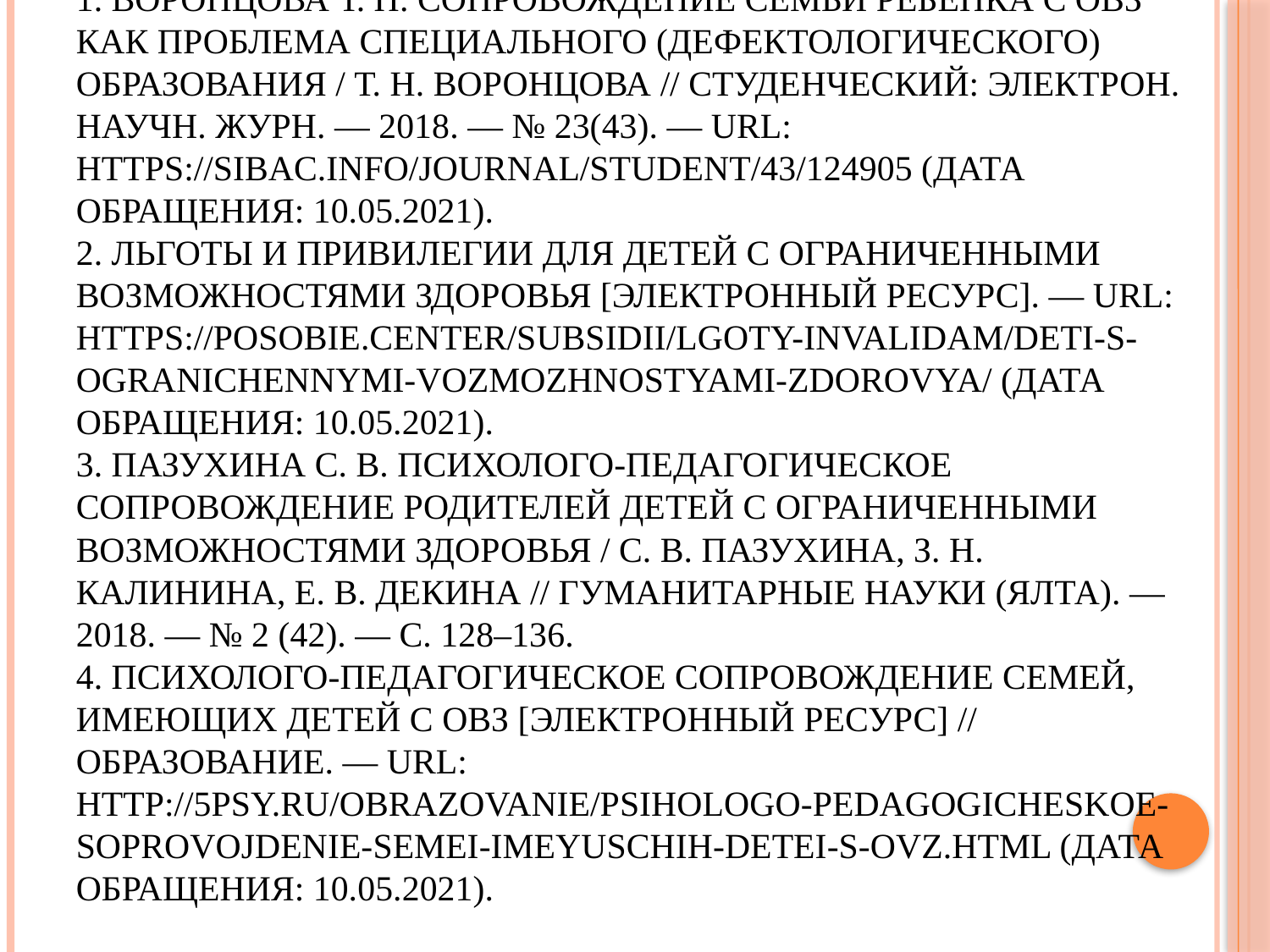

# Список литературы 1. Воронцова Т. Н. Сопровождение семьи ребенка с ОВЗ как проблема специального (дефектологического) образования / Т. Н. Воронцова // Студенческий: электрон. научн. журн. — 2018. — № 23(43). — URL: https://sibac.info/journal/student/43/124905 (дата обращения: 10.05.2021). 2. Льготы и привилегии для детей с ограниченными возможностями здоровья [Электронный ресурс]. — URL: https://posobie.center/subsidii/lgoty-invalidam/deti-s-ogranichennymi-vozmozhnostyami-zdorovya/ (дата обращения: 10.05.2021). 3. Пазухина С. В. Психолого-педагогическое сопровождение родителей детей с ограниченными возможностями здоровья / С. В. Пазухина, З. Н. Калинина, Е. В. Декина // Гуманитарные науки (Ялта). — 2018. — № 2 (42). — С. 128–136. 4. Психолого-педагогическое сопровождение семей, имеющих детей с ОВЗ [Электронный ресурс] // Образование. — URL: http://5psy.ru/obrazovanie/psihologo-pedagogicheskoe-soprovojdenie-semei-imeyuschih-detei-s-ovz.html (дата обращения: 10.05.2021).